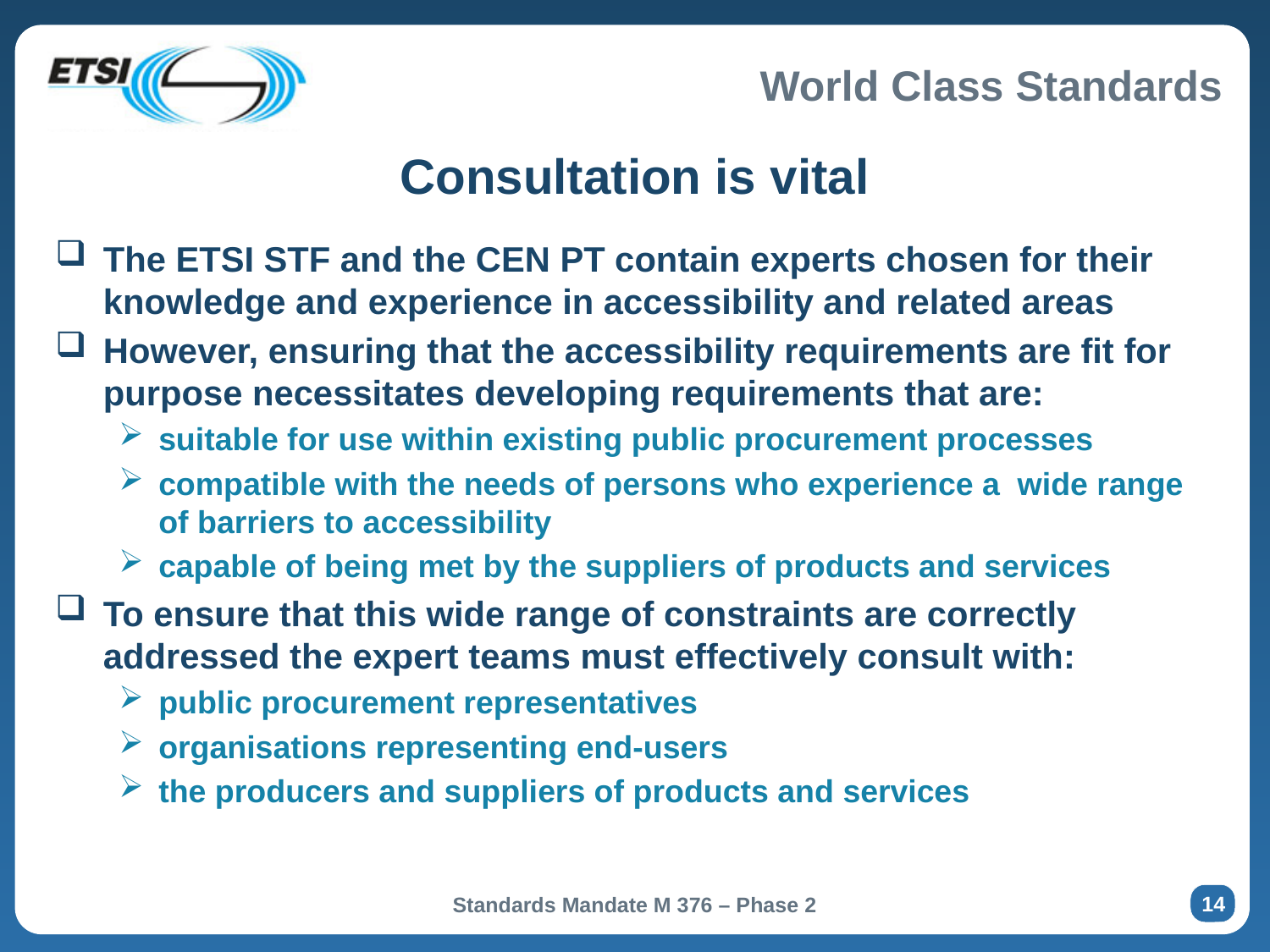

# Consultation is vital
The ETSI STF and the CEN PT contain experts chosen for their knowledge and experience in accessibility and related areas
However, ensuring that the accessibility requirements are fit for purpose necessitates developing requirements that are:
suitable for use within existing public procurement processes
compatible with the needs of persons who experience a  wide range of barriers to accessibility
capable of being met by the suppliers of products and services
To ensure that this wide range of constraints are correctly addressed the expert teams must effectively consult with:
public procurement representatives
organisations representing end-users
the producers and suppliers of products and services

14
Standards Mandate M 376 – Phase 2